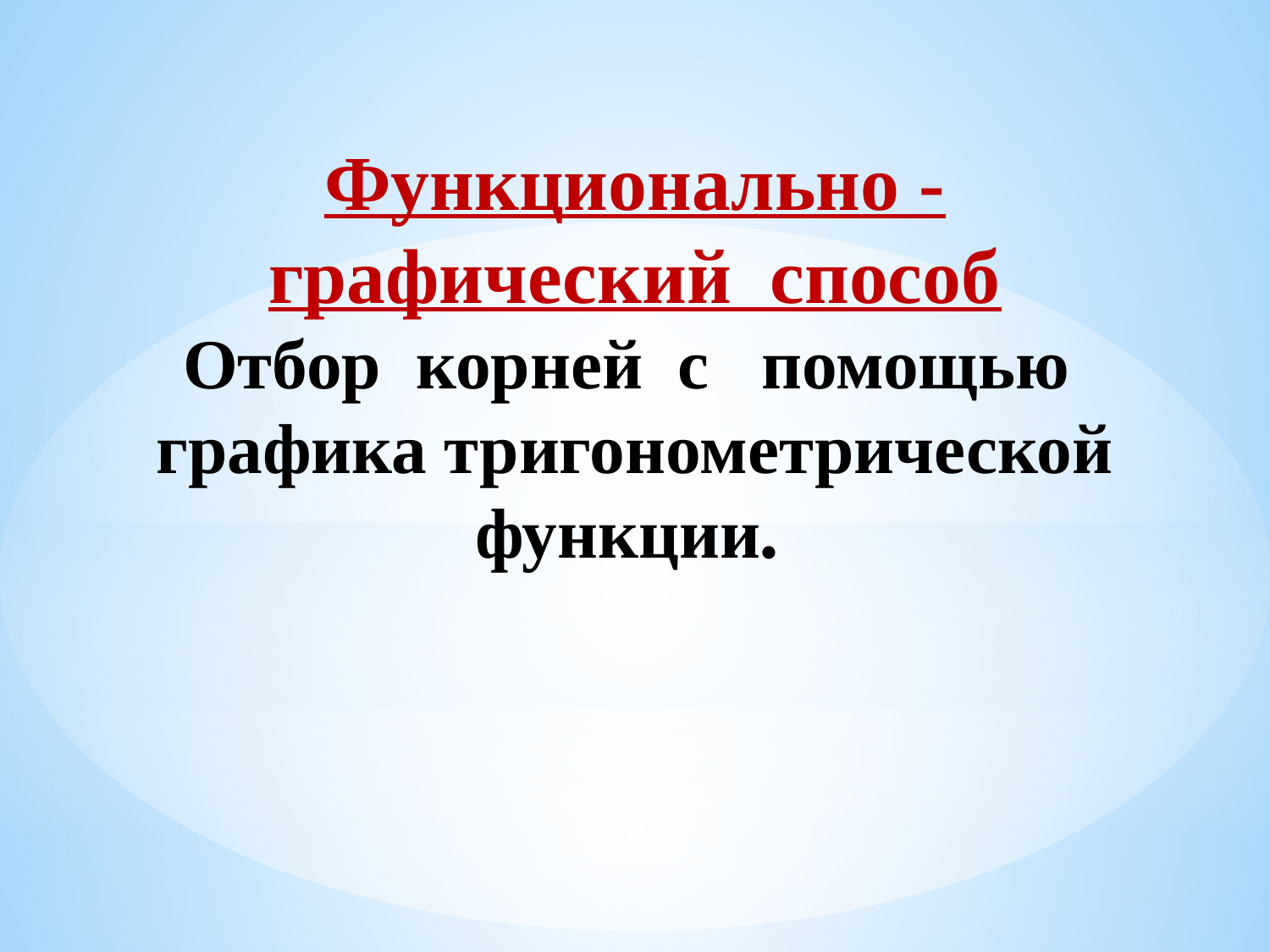

Функционально - графический  способ
 Отбор  корней  с   помощью   графика тригонометрической функции.